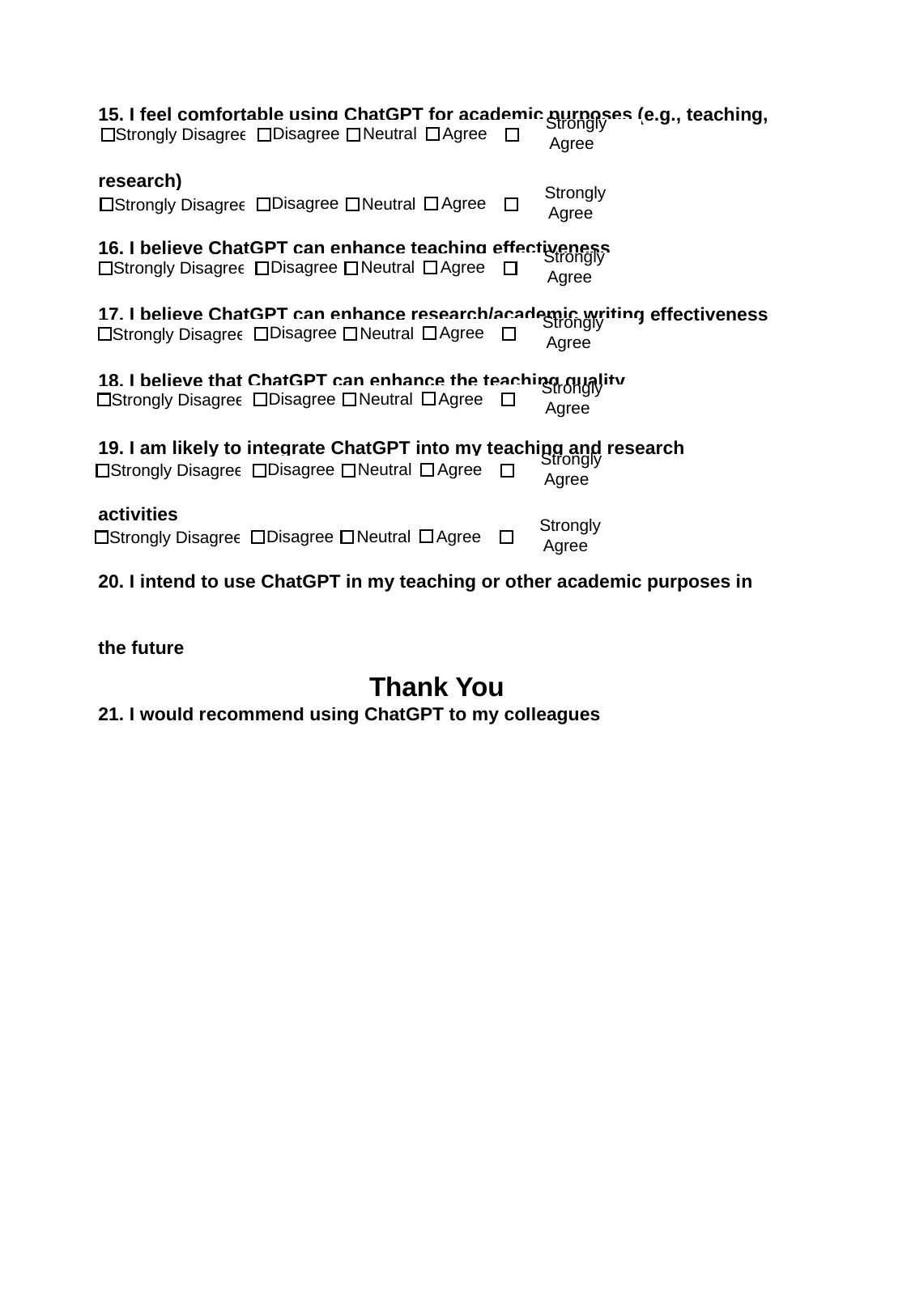

15. I feel comfortable using ChatGPT for academic purposes (e.g., teaching, research)
16. I believe ChatGPT can enhance teaching effectiveness
17. I believe ChatGPT can enhance research/academic writing effectiveness
18. I believe that ChatGPT can enhance the teaching quality
19. I am likely to integrate ChatGPT into my teaching and research activities
20. I intend to use ChatGPT in my teaching or other academic purposes in the future
21. I would recommend using ChatGPT to my colleagues
  Strongly Agree
Agree
Disagree
  Neutral
 Strongly Disagree

  Strongly Agree
Agree
Disagree
  Neutral
 Strongly Disagree

  Strongly Agree
Agree
Disagree
  Neutral
 Strongly Disagree

  Strongly Agree
Agree
Disagree
  Neutral
 Strongly Disagree

  Strongly Agree
Agree
Disagree
  Neutral
 Strongly Disagree

  Strongly Agree
Agree
Disagree
  Neutral
 Strongly Disagree

  Strongly Agree
Agree
Disagree
  Neutral
 Strongly Disagree

Thank You